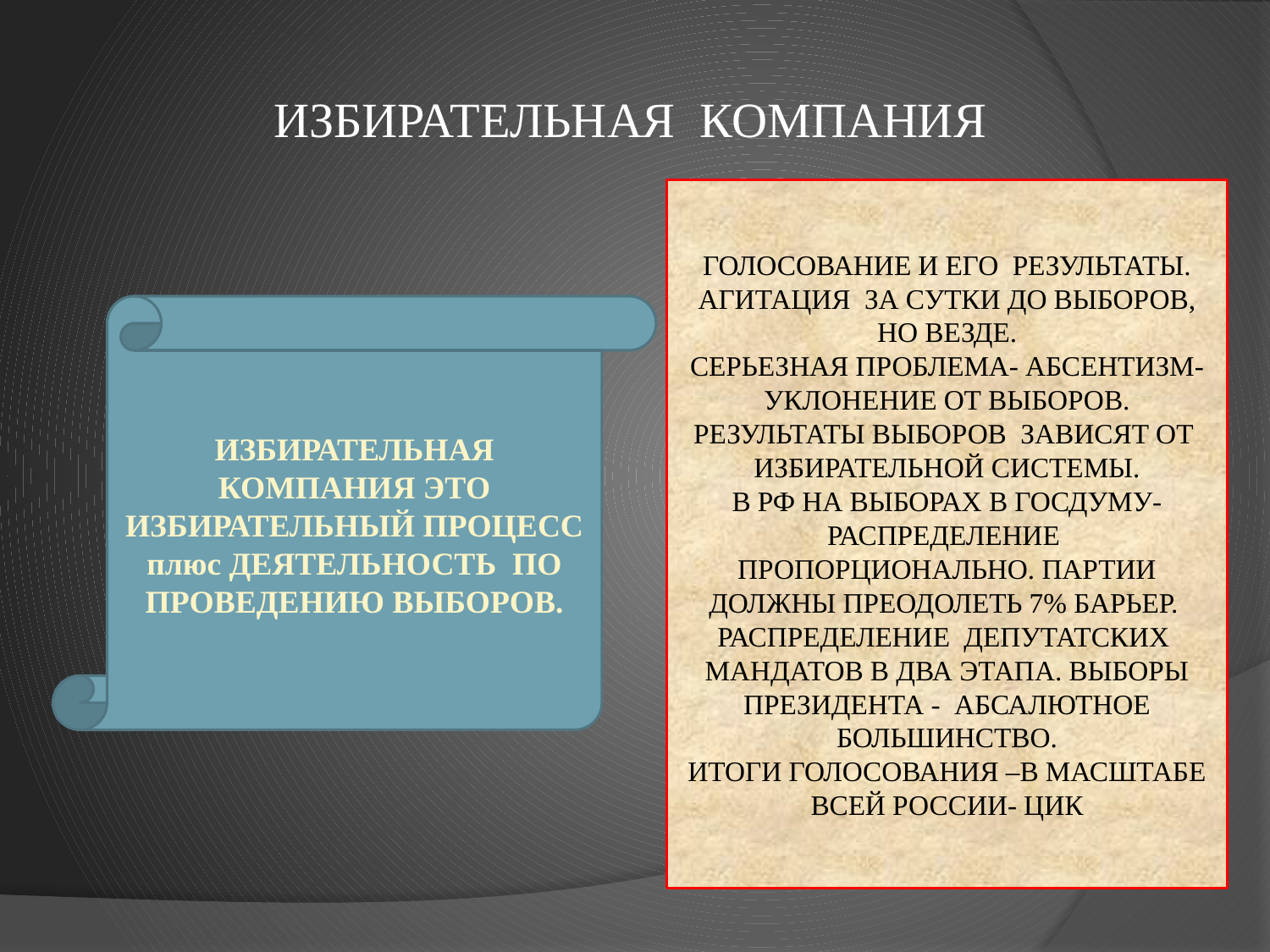

# ИЗБИРАТЕЛЬНАЯ  КОМПАНИЯ
ГОЛОСОВАНИЕ И ЕГО  РЕЗУЛЬТАТЫ.
АГИТАЦИЯ  ЗА СУТКИ ДО ВЫБОРОВ, НО ВЕЗДЕ.
СЕРЬЕЗНАЯ ПРОБЛЕМА- АБСЕНТИЗМ- УКЛОНЕНИЕ ОТ ВЫБОРОВ. РЕЗУЛЬТАТЫ ВЫБОРОВ  ЗАВИСЯТ ОТ  ИЗБИРАТЕЛЬНОЙ СИСТЕМЫ.
В РФ НА ВЫБОРАХ В ГОСДУМУ-РАСПРЕДЕЛЕНИЕ  ПРОПОРЦИОНАЛЬНО. ПАРТИИ ДОЛЖНЫ ПРЕОДОЛЕТЬ 7% БАРЬЕР.  РАСПРЕДЕЛЕНИЕ  ДЕПУТАТСКИХ  МАНДАТОВ В ДВА ЭТАПА. ВЫБОРЫ ПРЕЗИДЕНТА -  АБСАЛЮТНОЕ БОЛЬШИНСТВО.
ИТОГИ ГОЛОСОВАНИЯ –В МАСШТАБЕ ВСЕЙ РОССИИ- ЦИК

ИЗБИРАТЕЛЬНАЯ КОМПАНИЯ ЭТО ИЗБИРАТЕЛЬНЫЙ ПРОЦЕСС плюс ДЕЯТЕЛЬНОСТЬ  ПО ПРОВЕДЕНИЮ ВЫБОРОВ.